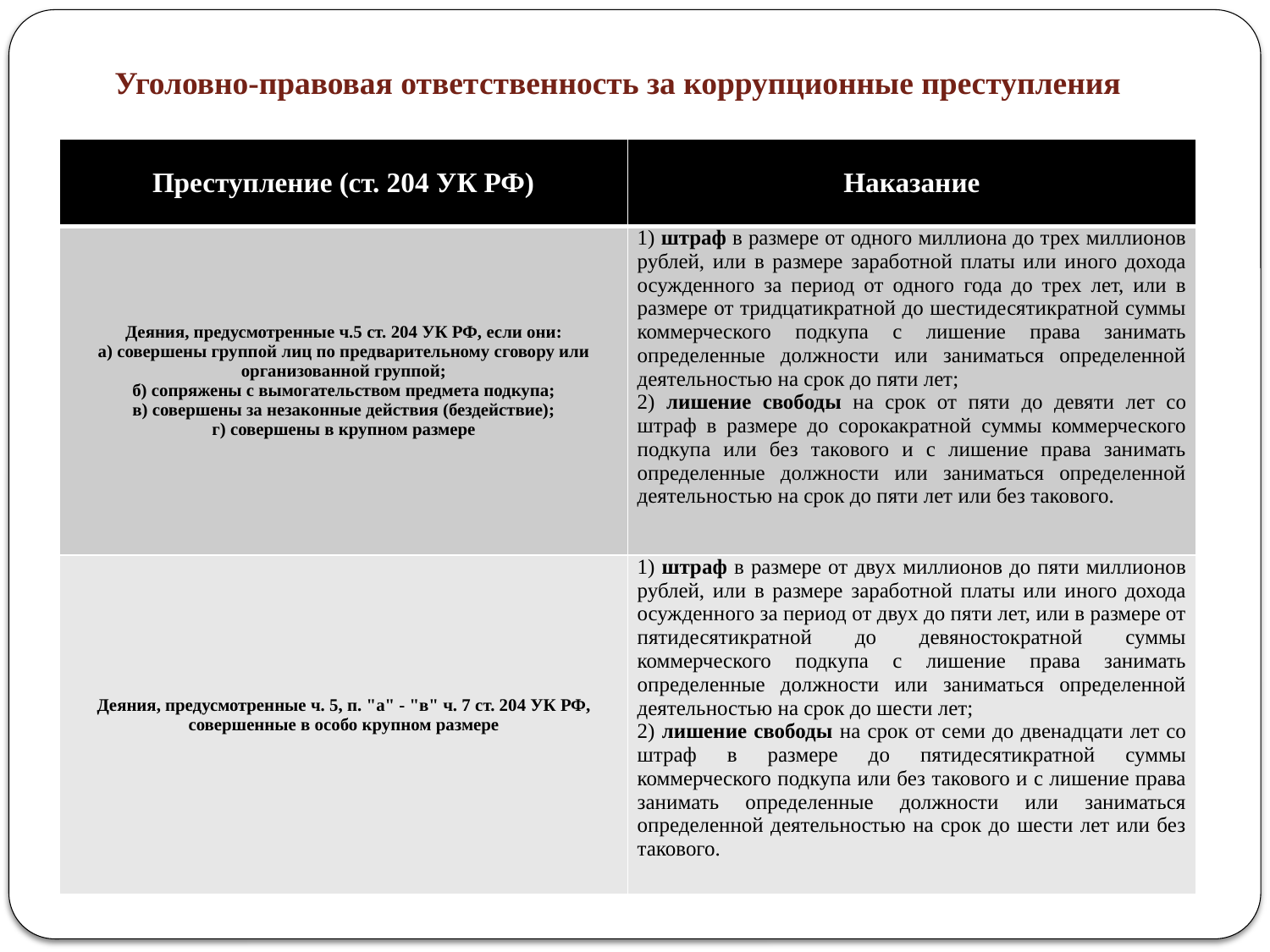

Уголовно-правовая ответственность за коррупционные преступления
| Преступление (ст. 204 УК РФ) | Наказание |
| --- | --- |
| Деяния, предусмотренные ч.5 ст. 204 УК РФ, если они: а) совершены группой лиц по предварительному сговору или организованной группой; б) сопряжены с вымогательством предмета подкупа; в) совершены за незаконные действия (бездействие); г) совершены в крупном размере | 1) штраф в размере от одного миллиона до трех миллионов рублей, или в размере заработной платы или иного дохода осужденного за период от одного года до трех лет, или в размере от тридцатикратной до шестидесятикратной суммы коммерческого подкупа с лишение права занимать определенные должности или заниматься определенной деятельностью на срок до пяти лет; 2) лишение свободы на срок от пяти до девяти лет со штраф в размере до сорокакратной суммы коммерческого подкупа или без такового и с лишение права занимать определенные должности или заниматься определенной деятельностью на срок до пяти лет или без такового. |
| Деяния, предусмотренные ч. 5, п. "а" - "в" ч. 7 ст. 204 УК РФ, совершенные в особо крупном размере | 1) штраф в размере от двух миллионов до пяти миллионов рублей, или в размере заработной платы или иного дохода осужденного за период от двух до пяти лет, или в размере от пятидесятикратной до девяностократной суммы коммерческого подкупа с лишение права занимать определенные должности или заниматься определенной деятельностью на срок до шести лет; 2) лишение свободы на срок от семи до двенадцати лет со штраф в размере до пятидесятикратной суммы коммерческого подкупа или без такового и с лишение права занимать определенные должности или заниматься определенной деятельностью на срок до шести лет или без такового. |